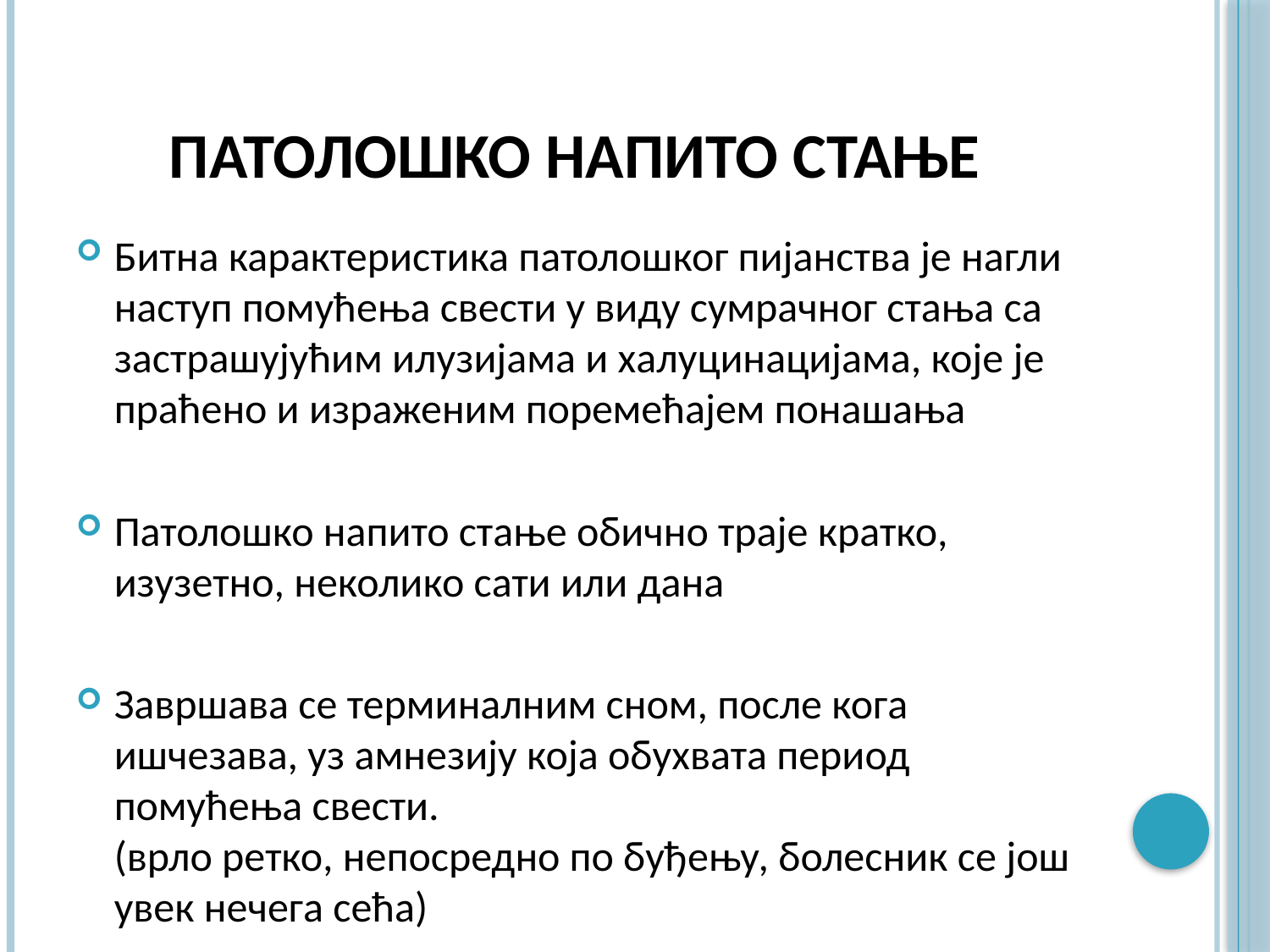

# Патолошко напито стање
Битна карактеристика патолошког пијанства је нагли наступ помућења свести у виду сумрачног стања са застрашујућим илузијама и халуцинацијама, које је праћено и израженим поремећајем понашања

Патолошко напито стање обично траје кратко, изузетно, неколико сати или дана

Завршава се терминалним сном, после кога ишчезава, уз амнезију која обухвата период помућења свести.
(врло ретко, непосредно по буђењу, болесник се још увек нечега сећа)